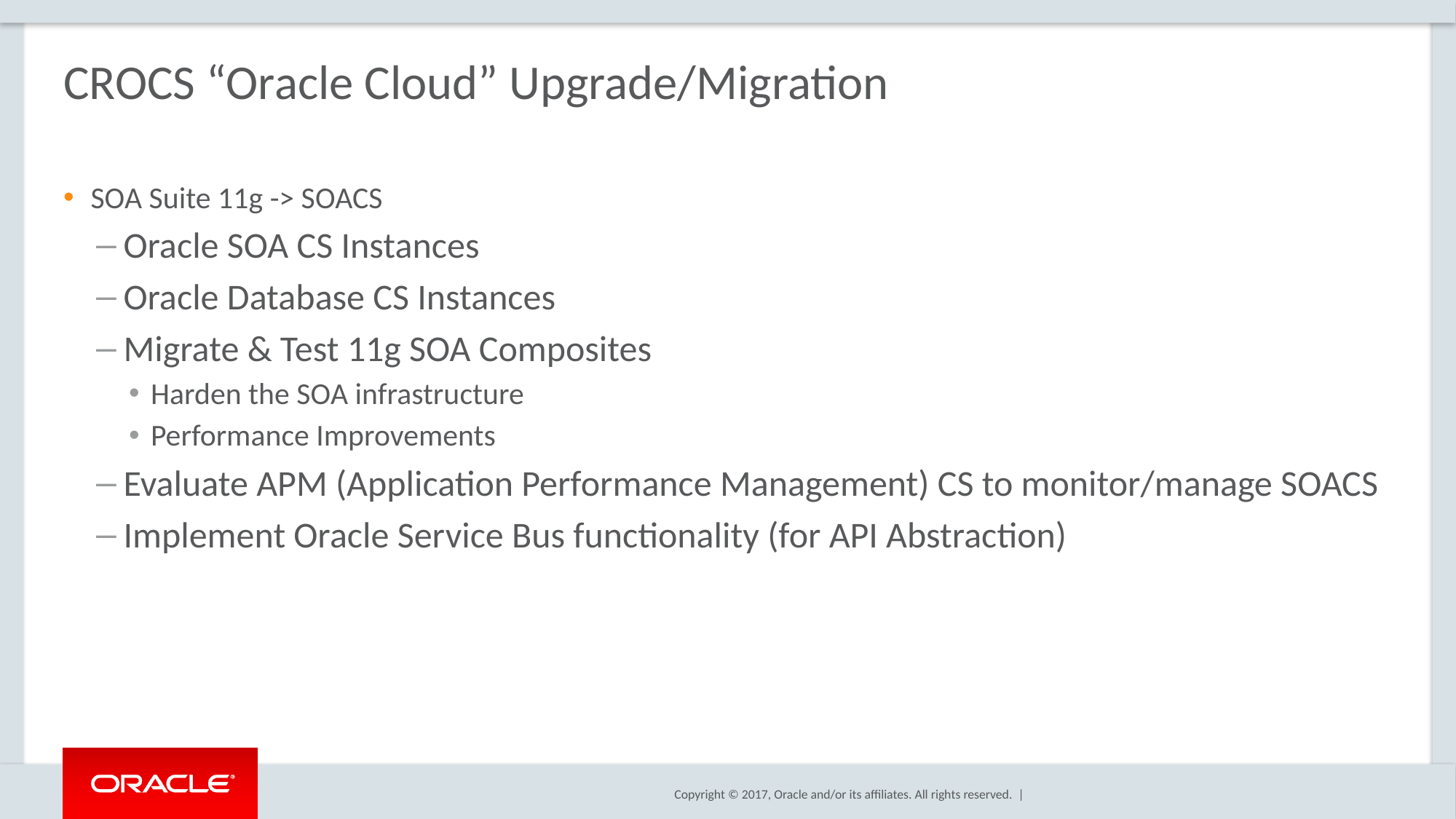

# CROCS “Oracle Cloud” Upgrade/Migration
SOA Suite 11g -> SOACS
Oracle SOA CS Instances
Oracle Database CS Instances
Migrate & Test 11g SOA Composites
Harden the SOA infrastructure
Performance Improvements
Evaluate APM (Application Performance Management) CS to monitor/manage SOACS
Implement Oracle Service Bus functionality (for API Abstraction)